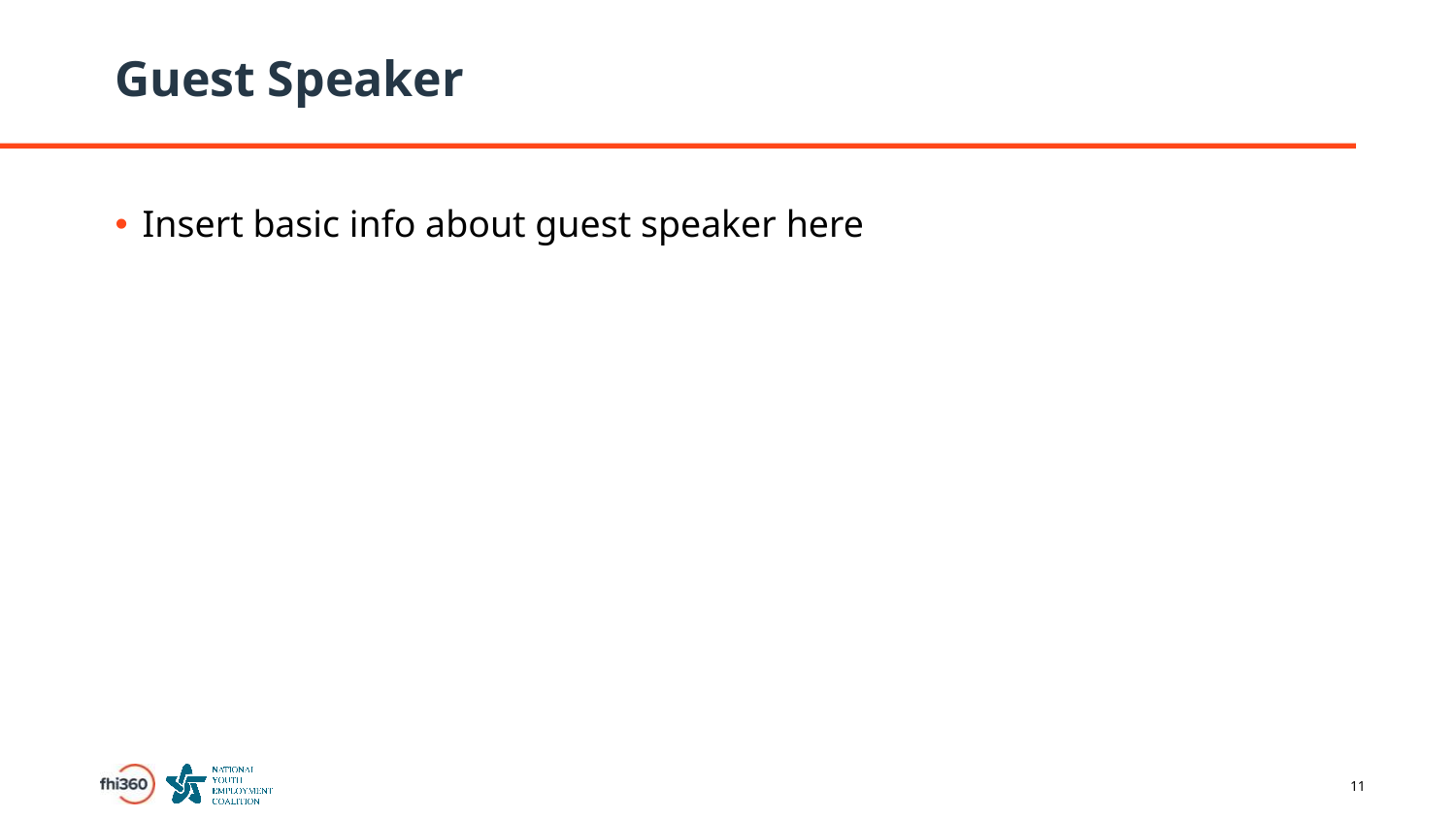

# Guest Speaker
Insert basic info about guest speaker here